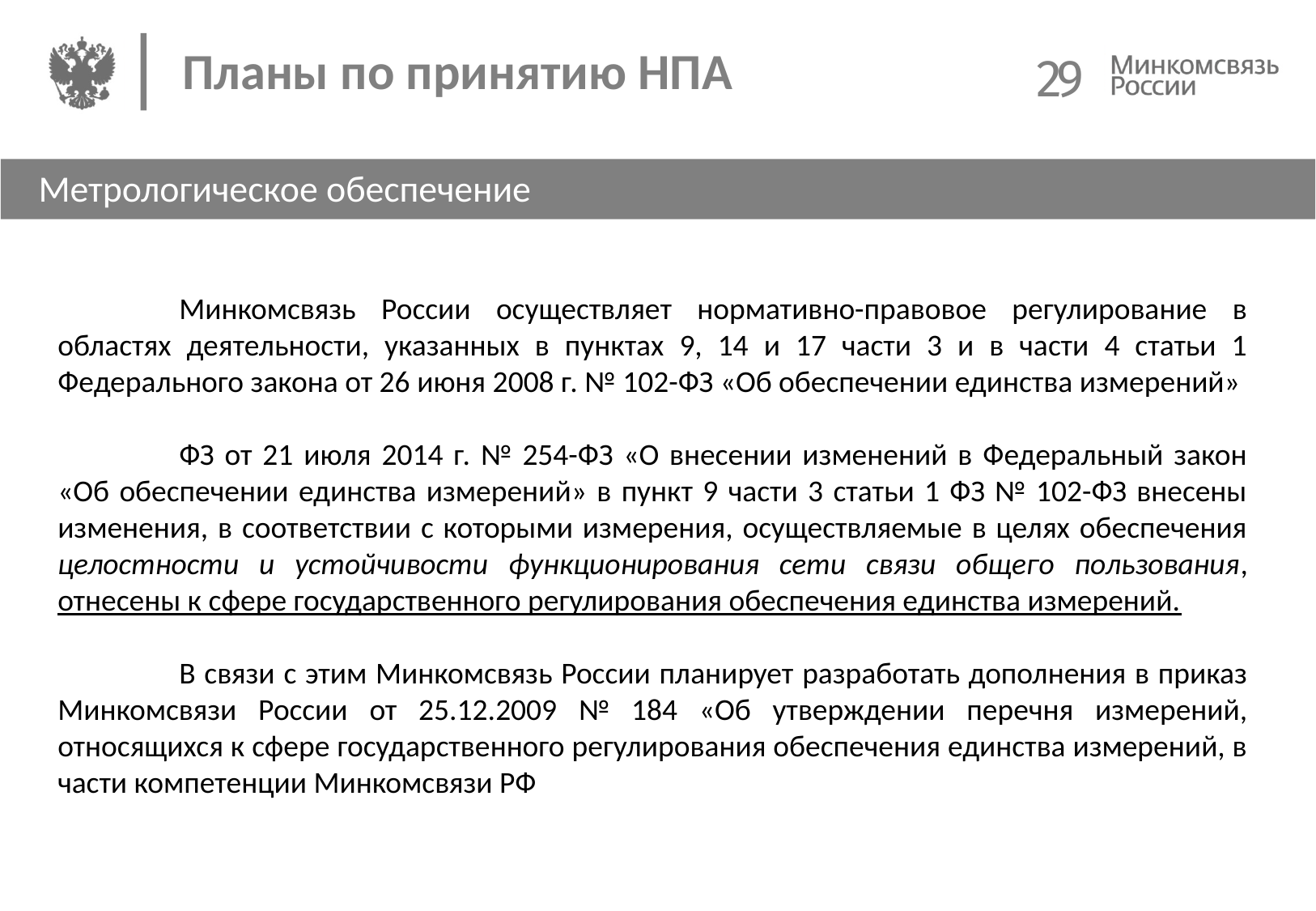

29
# Планы по принятию НПА
Метрологическое обеспечение
	Минкомсвязь России осуществляет нормативно-правовое регулирование в областях деятельности, указанных в пунктах 9, 14 и 17 части 3 и в части 4 статьи 1 Федерального закона от 26 июня 2008 г. № 102-ФЗ «Об обеспечении единства измерений»

	ФЗ от 21 июля 2014 г. № 254-ФЗ «О внесении изменений в Федеральный закон «Об обеспечении единства измерений» в пункт 9 части 3 статьи 1 ФЗ № 102-ФЗ внесены изменения, в соответствии с которыми измерения, осуществляемые в целях обеспечения целостности и устойчивости функционирования сети связи общего пользования, отнесены к сфере государственного регулирования обеспечения единства измерений.

	В связи с этим Минкомсвязь России планирует разработать дополнения в приказ Минкомсвязи России от 25.12.2009 № 184 «Об утверждении перечня измерений, относящихся к сфере государственного регулирования обеспечения единства измерений, в части компетенции Минкомсвязи РФ